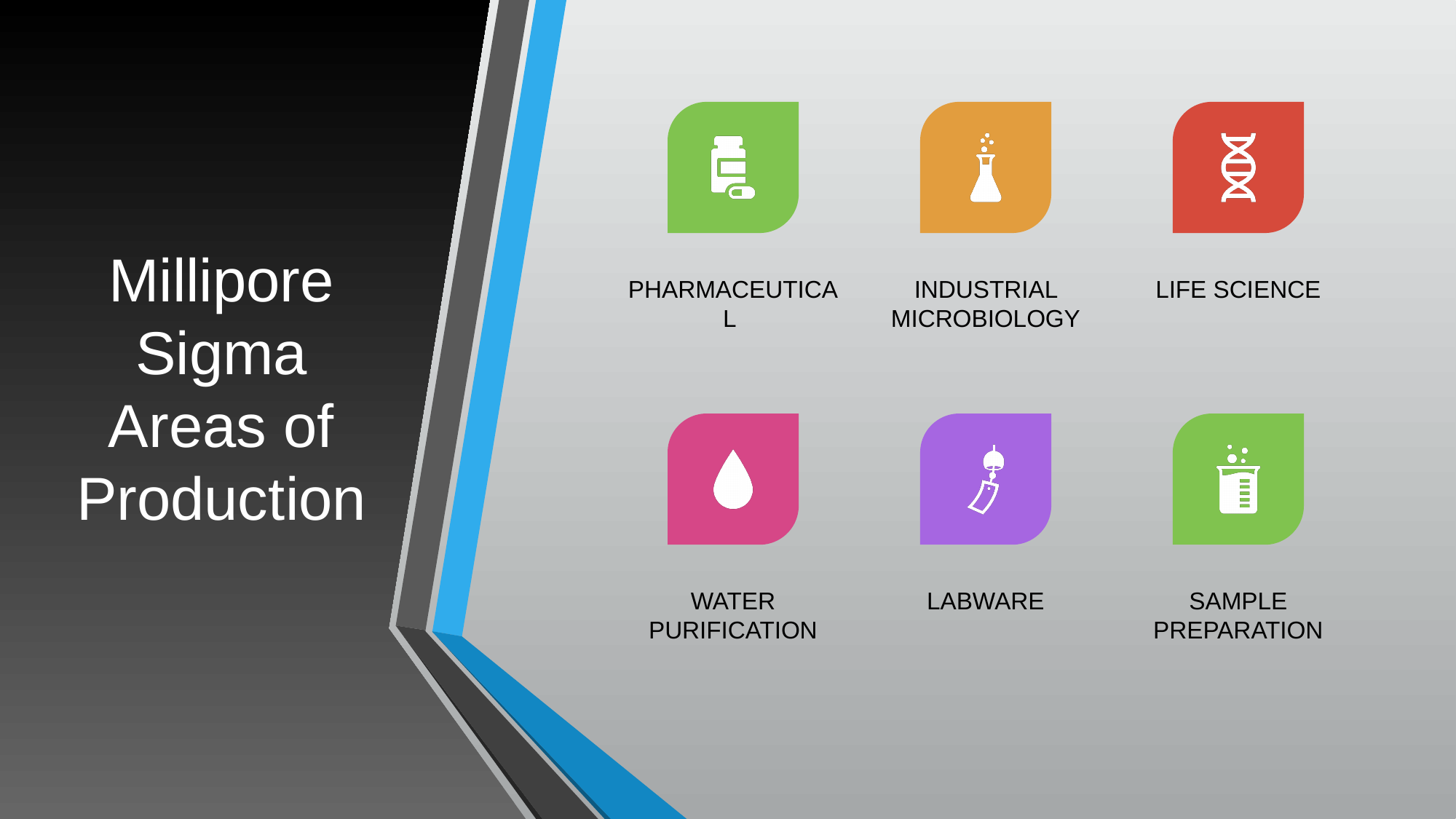

# Millipore Sigma Areas of Production
Pharmaceutical
Industrial Microbiology
Life Science
Water Purification
Labware
Sample Preparation